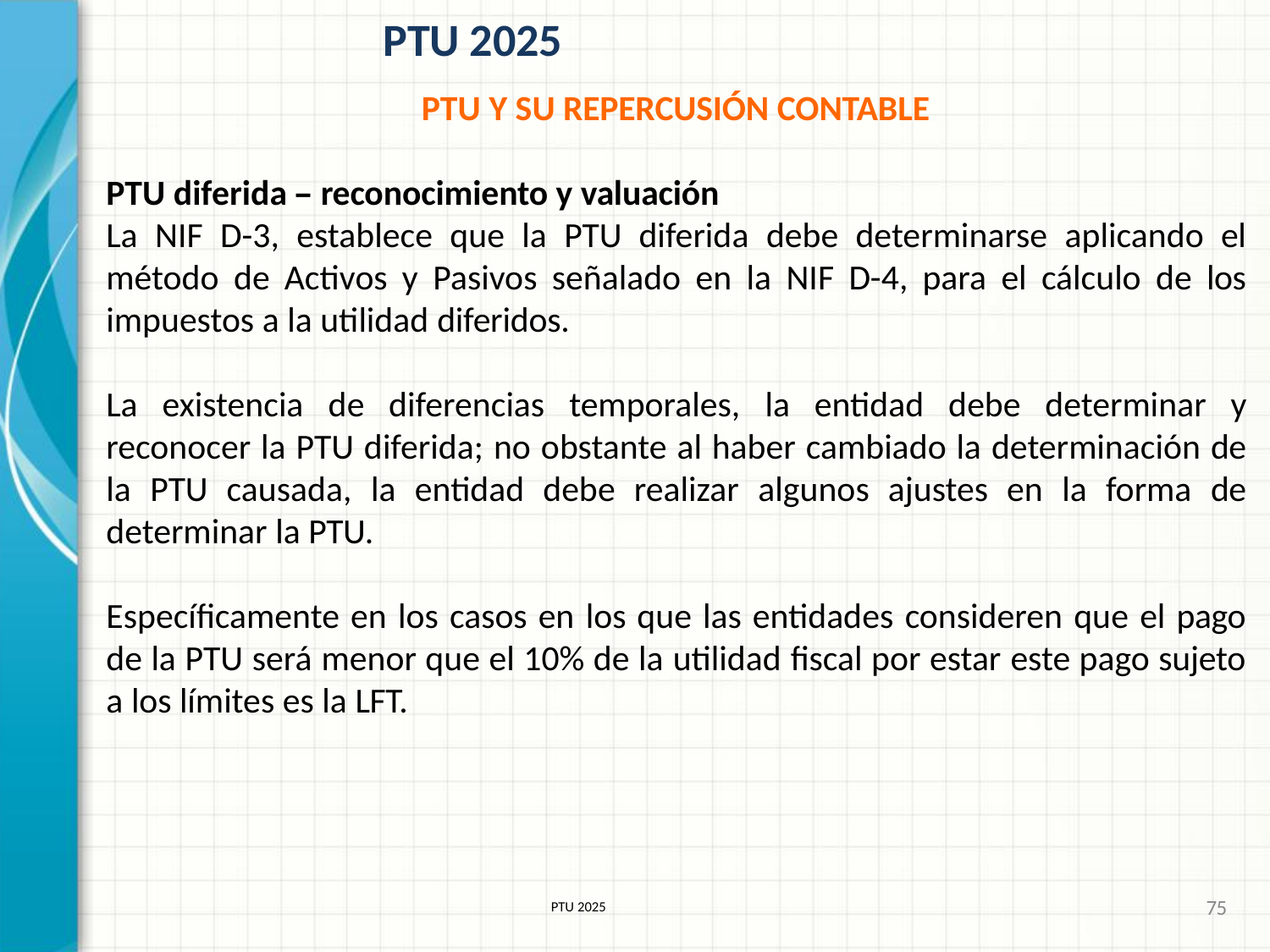

# PTU 2025
PTU Y SU REPERCUSIÓN CONTABLE
PTU diferida – reconocimiento y valuación
La NIF D-3, establece que la PTU diferida debe determinarse aplicando el método de Activos y Pasivos señalado en la NIF D-4, para el cálculo de los impuestos a la utilidad diferidos.
La  existencia  de  diferencias  temporales,  la  entidad  debe  determinar  y reconocer la PTU diferida; no obstante al haber cambiado la determinación de la  PTU  causada,  la  entidad  debe  realizar  algunos  ajustes  en  la  forma  de determinar la PTU.
Específicamente en los casos en los que las entidades consideren que el pago de la PTU será menor que el 10% de la utilidad fiscal por estar este pago sujeto a los límites es la LFT.
75
PTU 2025